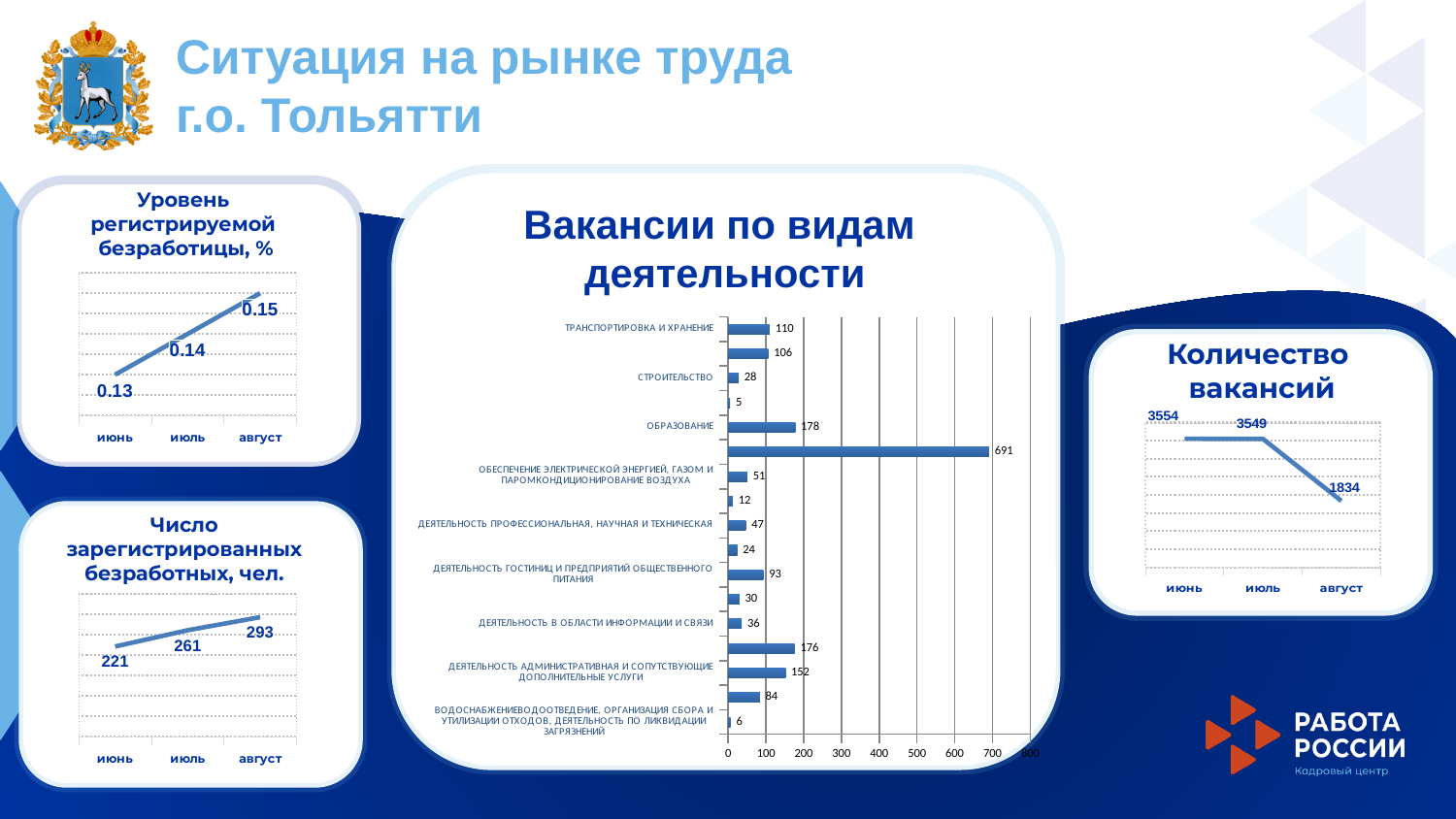

Ситуация на рынке труда
г.о. Тольятти

Уровень
регистрируемой
безработицы, %
Вакансии по видам
деятельности

### Chart

| Category | Уровень |
|---|---|
| июнь | 0.13 |
| июль | 0.14 |
| август | 0.15 |

### Chart

| Category | Вакансии |
|---|---|
| ВОДОСНАБЖЕНИЕВОДООТВЕДЕНИЕ, ОРГАНИЗАЦИЯ СБОРА И УТИЛИЗАЦИИ ОТХОДОВ, ДЕЯТЕЛЬНОСТЬ ПО ЛИКВИДАЦИИ ЗАГРЯЗНЕНИЙ | 6.0 |
| ГОСУДАРСТВЕННОЕ УПРАВЛЕНИЕ И ОБЕСПЕЧЕНИЕ ВОЕННОЙ БЕЗОПАСНОСТИСОЦИАЛЬНОЕ ОБЕСПЕЧЕНИЕ | 84.0 |
| ДЕЯТЕЛЬНОСТЬ АДМИНИСТРАТИВНАЯ И СОПУТСТВУЮЩИЕ ДОПОЛНИТЕЛЬНЫЕ УСЛУГИ | 152.0 |
| ДЕЯТЕЛЬНОСТЬ В ОБЛАСТИ ЗДРАВООХРАНЕНИЯ И СОЦИАЛЬНЫХ УСЛУГ | 176.0 |
| ДЕЯТЕЛЬНОСТЬ В ОБЛАСТИ ИНФОРМАЦИИ И СВЯЗИ | 36.0 |
| ДЕЯТЕЛЬНОСТЬ В ОБЛАСТИ КУЛЬТУРЫ, СПОРТА, ОРГАНИЗАЦИИ ДОСУГА И РАЗВЛЕЧЕНИЙ | 30.0 |
| ДЕЯТЕЛЬНОСТЬ ГОСТИНИЦ И ПРЕДПРИЯТИЙ ОБЩЕСТВЕННОГО ПИТАНИЯ | 93.0 |
| ДЕЯТЕЛЬНОСТЬ ПО ОПЕРАЦИЯМ С НЕДВИЖИМЫМ ИМУЩЕСТВОМ | 24.0 |
| ДЕЯТЕЛЬНОСТЬ ПРОФЕССИОНАЛЬНАЯ, НАУЧНАЯ И ТЕХНИЧЕСКАЯ | 47.0 |
| ДЕЯТЕЛЬНОСТЬ ФИНАНСОВАЯ И СТРАХОВАЯ | 12.0 |
| ОБЕСПЕЧЕНИЕ ЭЛЕКТРИЧЕСКОЙ ЭНЕРГИЕЙ, ГАЗОМ И ПАРОМКОНДИЦИОНИРОВАНИЕ ВОЗДУХА | 51.0 |
| ОБРАБАТЫВАЮЩИЕ ПРОИЗВОДСТВА | 691.0 |
| ОБРАЗОВАНИЕ | 178.0 |
| ПРЕДОСТАВЛЕНИЕ ПРОЧИХ ВИДОВ УСЛУГ | 5.0 |
| СТРОИТЕЛЬСТВО | 28.0 |
| ТОРГОВЛЯ ОПТОВАЯ И РОЗНИЧНАЯРЕМОНТ АВТОТРАНСПОРТНЫХ СРЕДСТВ И МОТОЦИКЛОВ | 106.0 |
| ТРАНСПОРТИРОВКА И ХРАНЕНИЕ | 110.0 |
Количество
вакансий

### Chart

| Category | Ряд 1 |
|---|---|
| июнь | 3554.0 |
| июль | 3549.0 |
| август | 1834.0 |
Число
зарегистрированных
безработных, чел.

### Chart

| Category | Ряд 1 |
|---|---|
| июнь | 221.0 |
| июль | 261.0 |
| август | 293.0 |